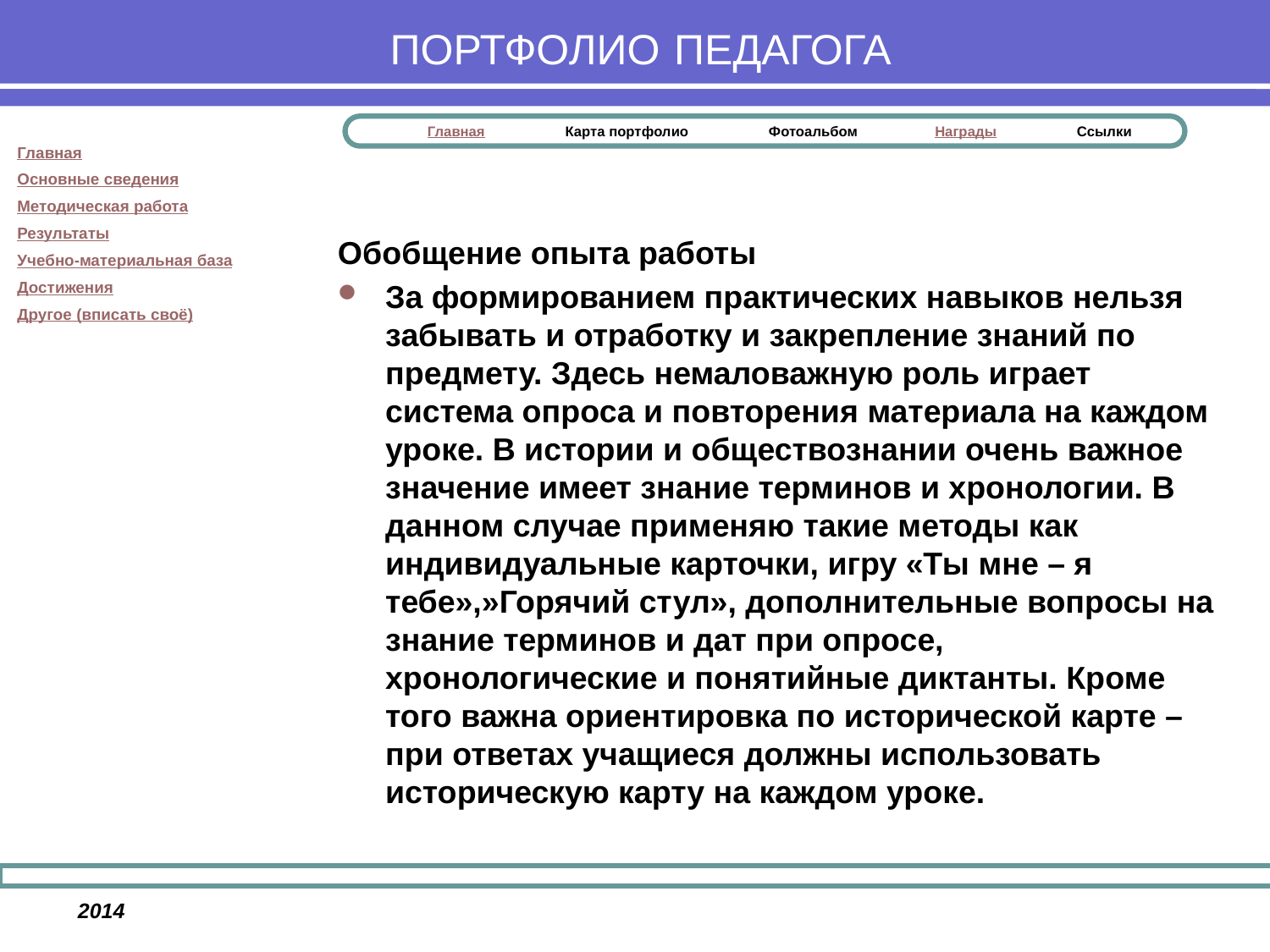

# ПОРТФОЛИО ПЕДАГОГА
Обобщение опыта работы
За формированием практических навыков нельзя забывать и отработку и закрепление знаний по предмету. Здесь немаловажную роль играет система опроса и повторения материала на каждом уроке. В истории и обществознании очень важное значение имеет знание терминов и хронологии. В данном случае применяю такие методы как индивидуальные карточки, игру «Ты мне – я тебе»,»Горячий стул», дополнительные вопросы на знание терминов и дат при опросе, хронологические и понятийные диктанты. Кроме того важна ориентировка по исторической карте – при ответах учащиеся должны использовать историческую карту на каждом уроке.
2014